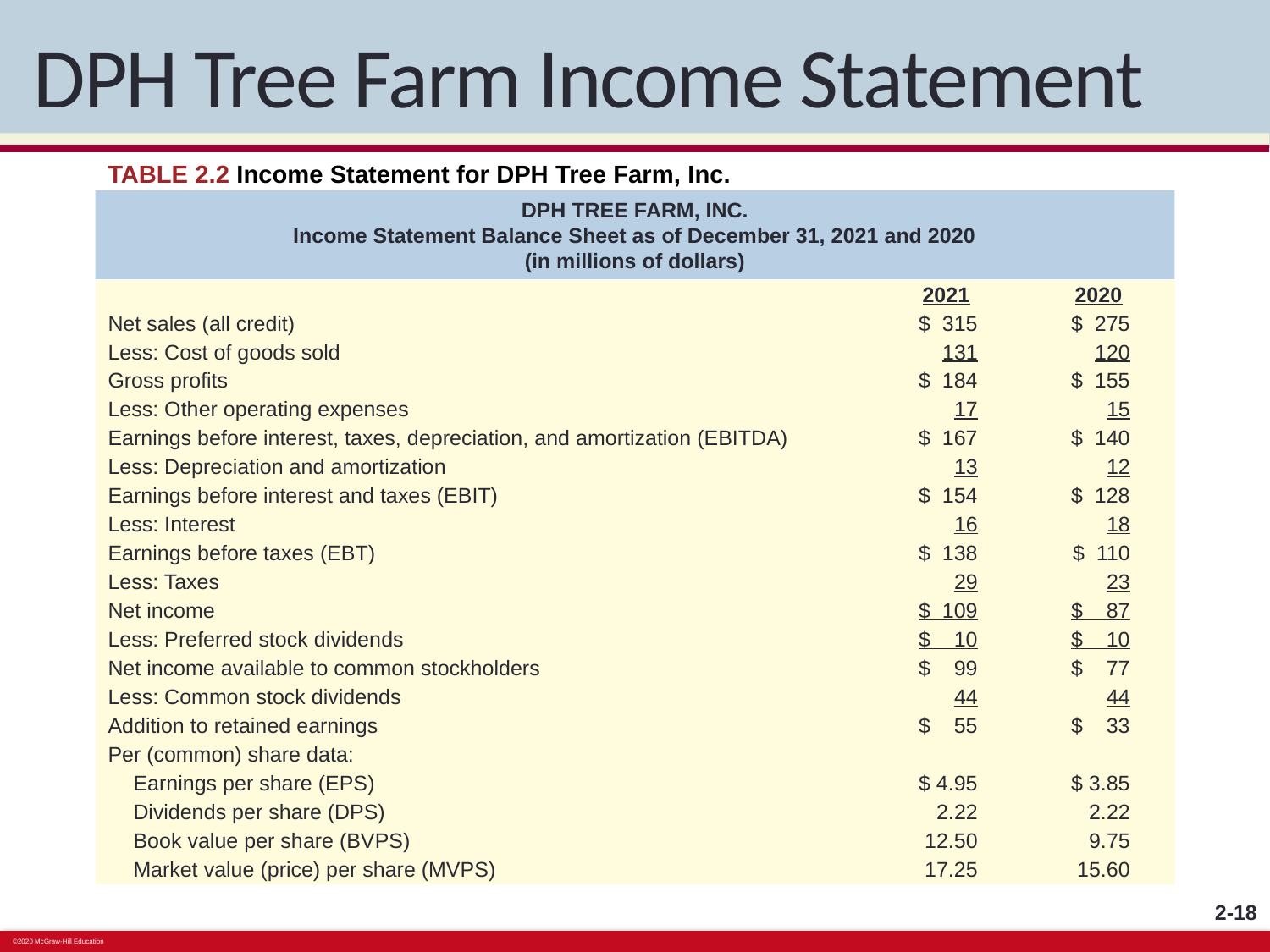

# DPH Tree Farm Income Statement
TABLE 2.2 Income Statement for DPH Tree Farm, Inc.
DPH TREE FARM, INC.
Income Statement Balance Sheet as of December 31, 2021 and 2020
(in millions of dollars)
|  | 2021 | 2020 |
| --- | --- | --- |
| Net sales (all credit) | $ 315 | $ 275 |
| Less: Cost of goods sold | 131 | 120 |
| Gross profits | $ 184 | $ 155 |
| Less: Other operating expenses | 17 | 15 |
| Earnings before interest, taxes, depreciation, and amortization (EBITDA) | $ 167 | $ 140 |
| Less: Depreciation and amortization | 13 | 12 |
| Earnings before interest and taxes (EBIT) | $ 154 | $ 128 |
| Less: Interest | 16 | 18 |
| Earnings before taxes (EBT) | $ 138 | $ 110 |
| Less: Taxes | 29 | 23 |
| Net income | $ 109 | $ 87 |
| Less: Preferred stock dividends | $ 10 | $ 10 |
| Net income available to common stockholders | $ 99 | $ 77 |
| Less: Common stock dividends | 44 | 44 |
| Addition to retained earnings | $ 55 | $ 33 |
| Per (common) share data: |  |  |
| Earnings per share (EPS) | $ 4.95 | $ 3.85 |
| Dividends per share (DPS) | 2.22 | 2.22 |
| Book value per share (BVPS) | 12.50 | 9.75 |
| Market value (price) per share (MVPS) | 17.25 | 15.60 |